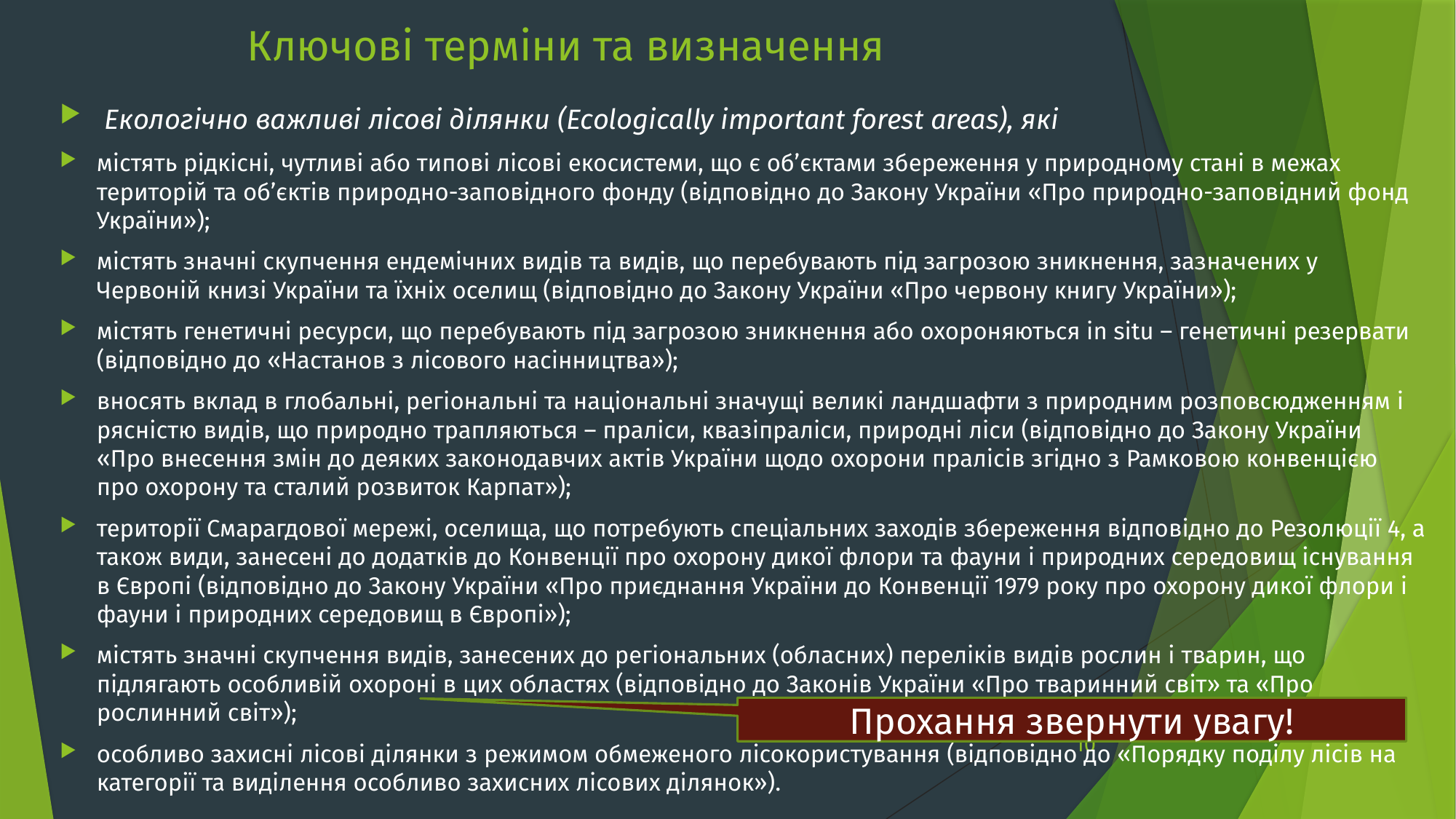

# Ключові терміни та визначення
 Екологічно важливі лісові ділянки (Ecologically important forest areas), які
містять рідкісні, чутливі або типові лісові екосистеми, що є об’єктами збереження у природному стані в межах територій та об’єктів природно-заповідного фонду (відповідно до Закону України «Про природно-заповідний фонд України»);
містять значні скупчення ендемічних видів та видів, що перебувають під загрозою зникнення, зазначених у Червоній книзі України та їхніх оселищ (відповідно до Закону України «Про червону книгу України»);
містять генетичні ресурси, що перебувають під загрозою зникнення або охороняються in situ – генетичні резервати (відповідно до «Настанов з лісового насінництва»);
вносять вклад в глобальні, регіональні та національні значущі великі ландшафти з природним розповсюдженням і рясністю видів, що природно трапляються – праліси, квазіпраліси, природні ліси (відповідно до Закону України «Про внесення змін до деяких законодавчих актів України щодо охорони пралісів згідно з Рамковою конвенцією про охорону та сталий розвиток Карпат»);
території Смарагдової мережі, оселища, що потребують спеціальних заходів збереження відповідно до Резолюції 4, а також види, занесені до додатків до Конвенції про охорону дикої флори та фауни і природних середовищ існування в Європі (відповідно до Закону України «Про приєднання України до Конвенції 1979 року про охорону дикої флори і фауни і природних середовищ в Європі»);
містять значні скупчення видів, занесених до регіональних (обласних) переліків видів рослин і тварин, що підлягають особливій охороні в цих областях (відповідно до Законів України «Про тваринний світ» та «Про рослинний світ»);
особливо захисні лісові ділянки з режимом обмеженого лісокористування (відповідно до «Порядку поділу лісів на категорії та виділення особливо захисних лісових ділянок»).

Прохання звернути увагу!
10